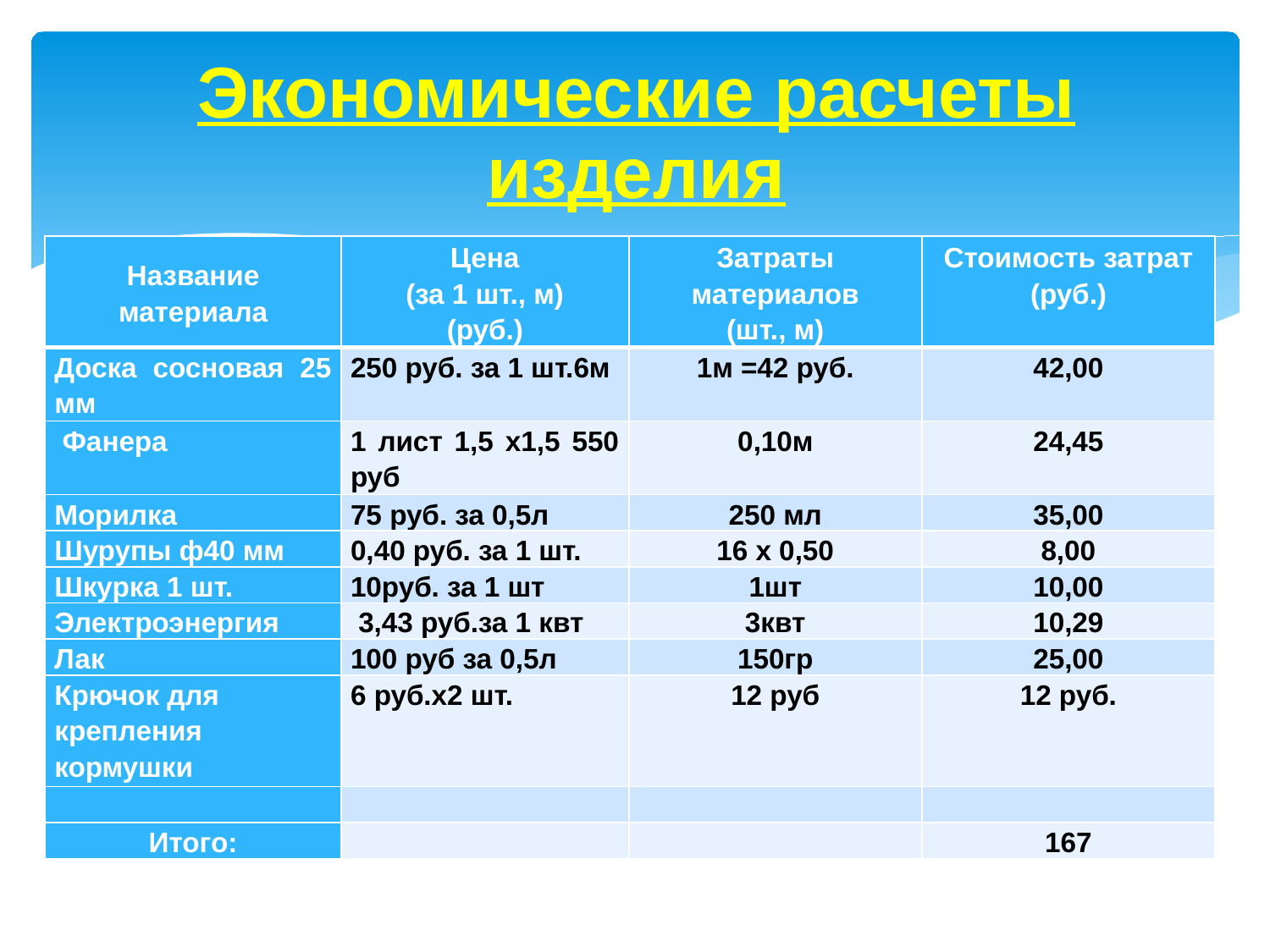

# Экономические расчеты изделия
| Название материала | Цена (за 1 шт., м) (руб.) | Затраты материалов (шт., м) | Стоимость затрат (руб.) |
| --- | --- | --- | --- |
| Доска сосновая 25 мм | 250 руб. за 1 шт.6м | 1м =42 руб. | 42,00 |
| Фанера | 1 лист 1,5 х1,5 550 руб | 0,10м | 24,45 |
| Морилка | 75 руб. за 0,5л | 250 мл | 35,00 |
| Шурупы ф40 мм | 0,40 руб. за 1 шт. | 16 х 0,50 | 8,00 |
| Шкурка 1 шт. | 10руб. за 1 шт | 1шт | 10,00 |
| Электроэнергия | 3,43 руб.за 1 квт | 3квт | 10,29 |
| Лак | 100 руб за 0,5л | 150гр | 25,00 |
| Крючок для крепления кормушки | 6 руб.х2 шт. | 12 руб | 12 руб. |
|  |  |  |  |
| Итого: |  |  | 167 |